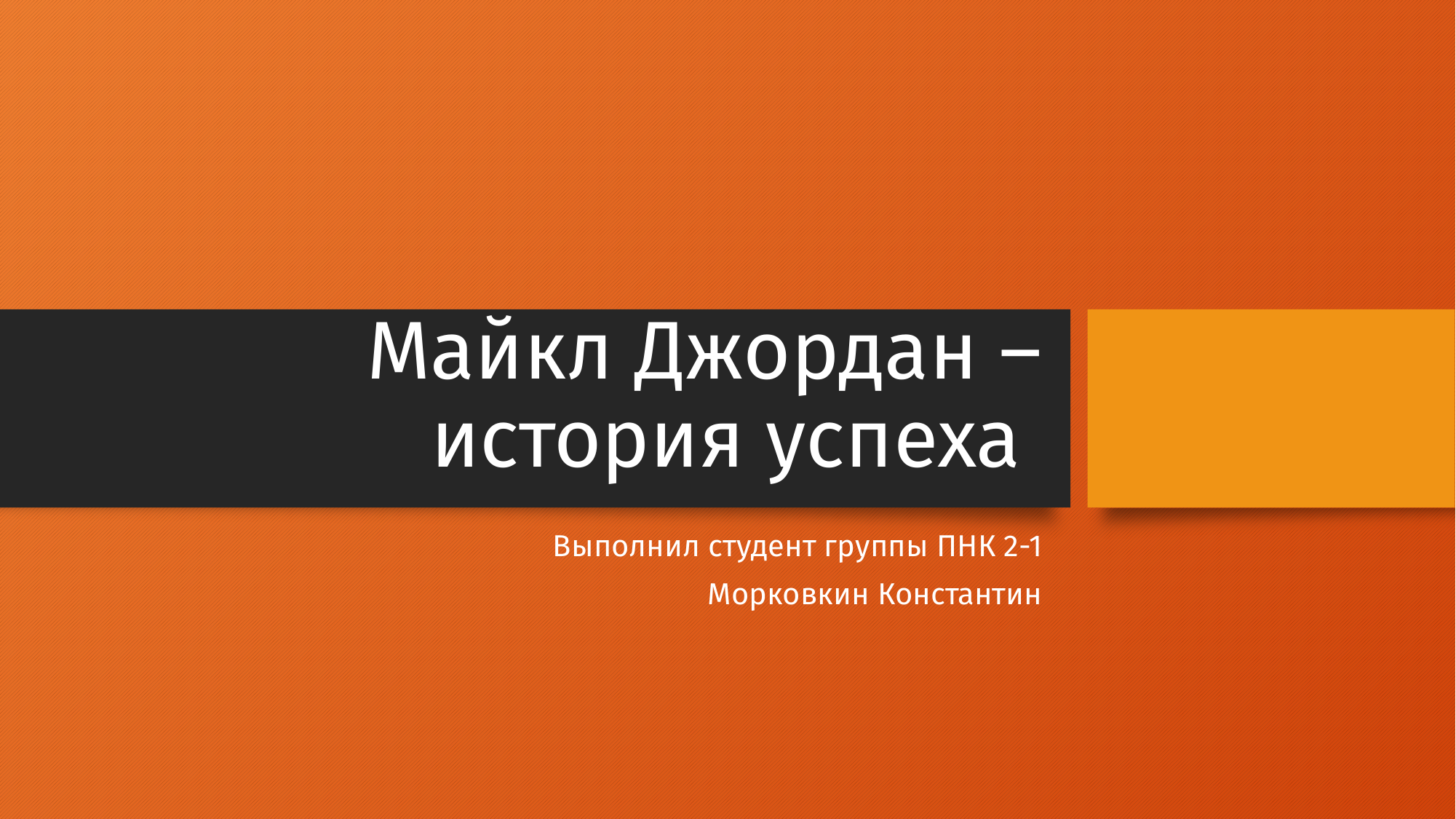

# Майкл Джордан – история успеха
Выполнил студент группы ПНК 2-1
Морковкин Константин